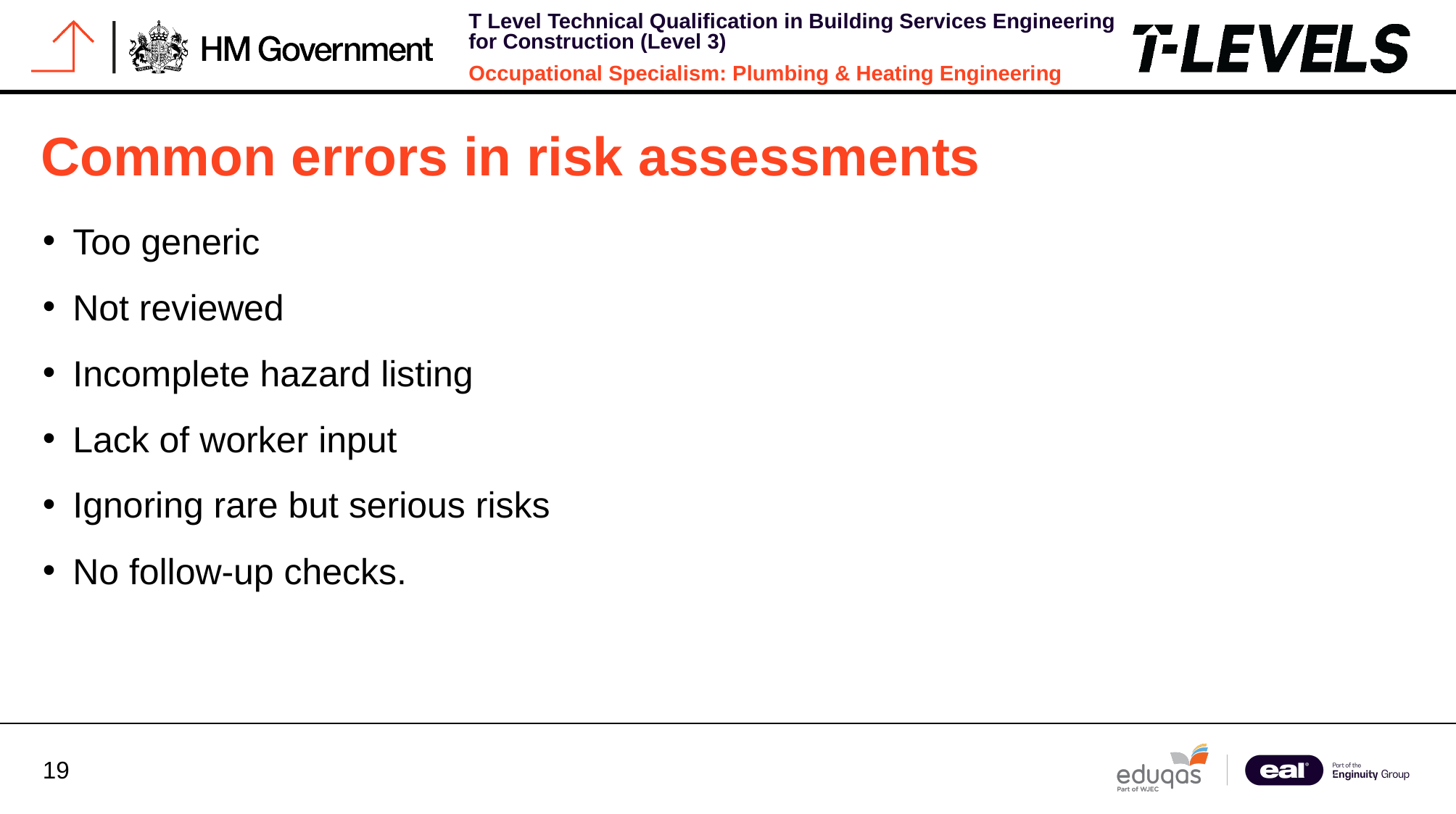

# Common errors in risk assessments
Too generic
Not reviewed
Incomplete hazard listing
Lack of worker input
Ignoring rare but serious risks
No follow-up checks.